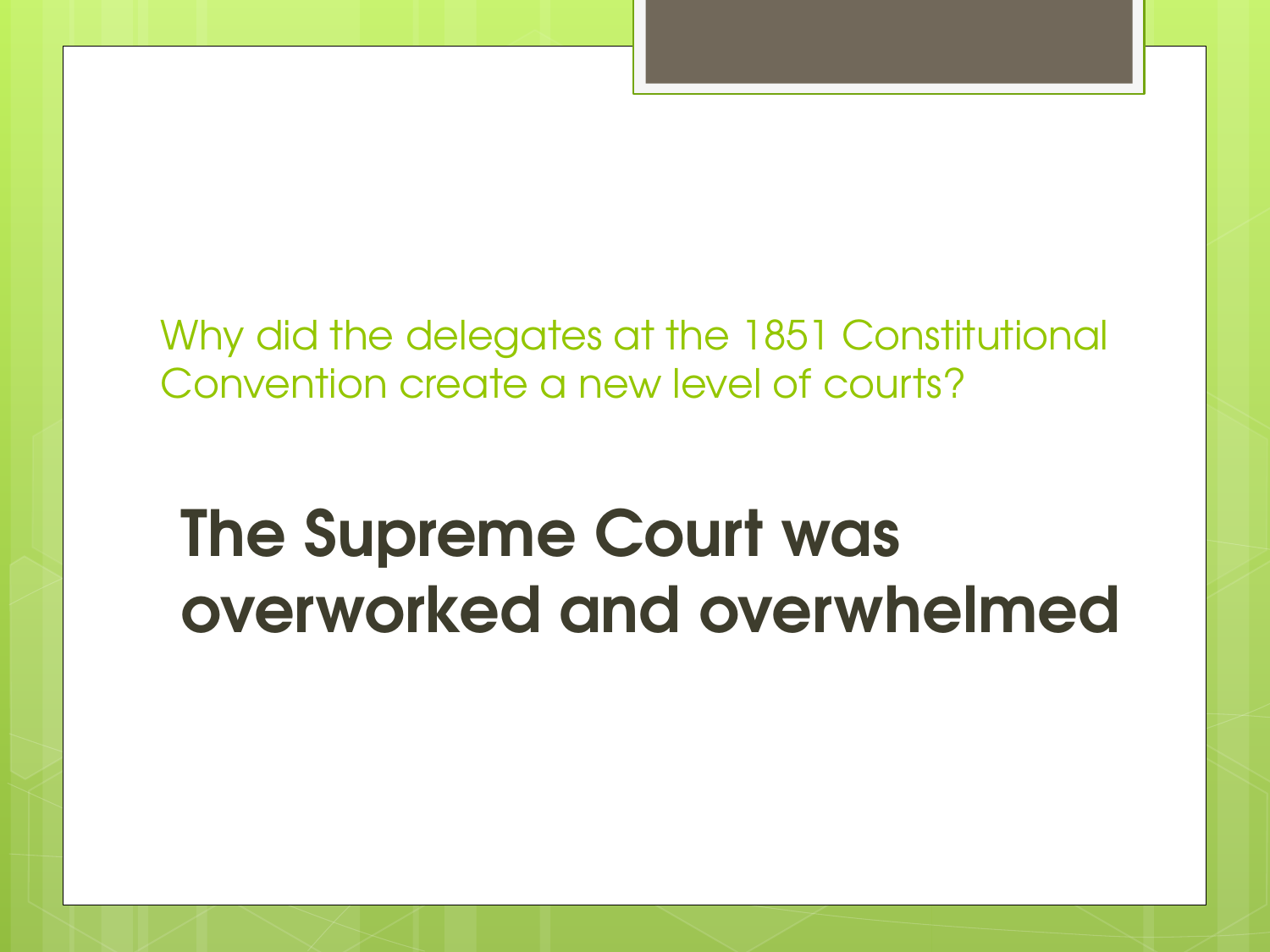

# Why did the delegates at the 1851 Constitutional Convention create a new level of courts?

The Supreme Court was overworked and overwhelmed